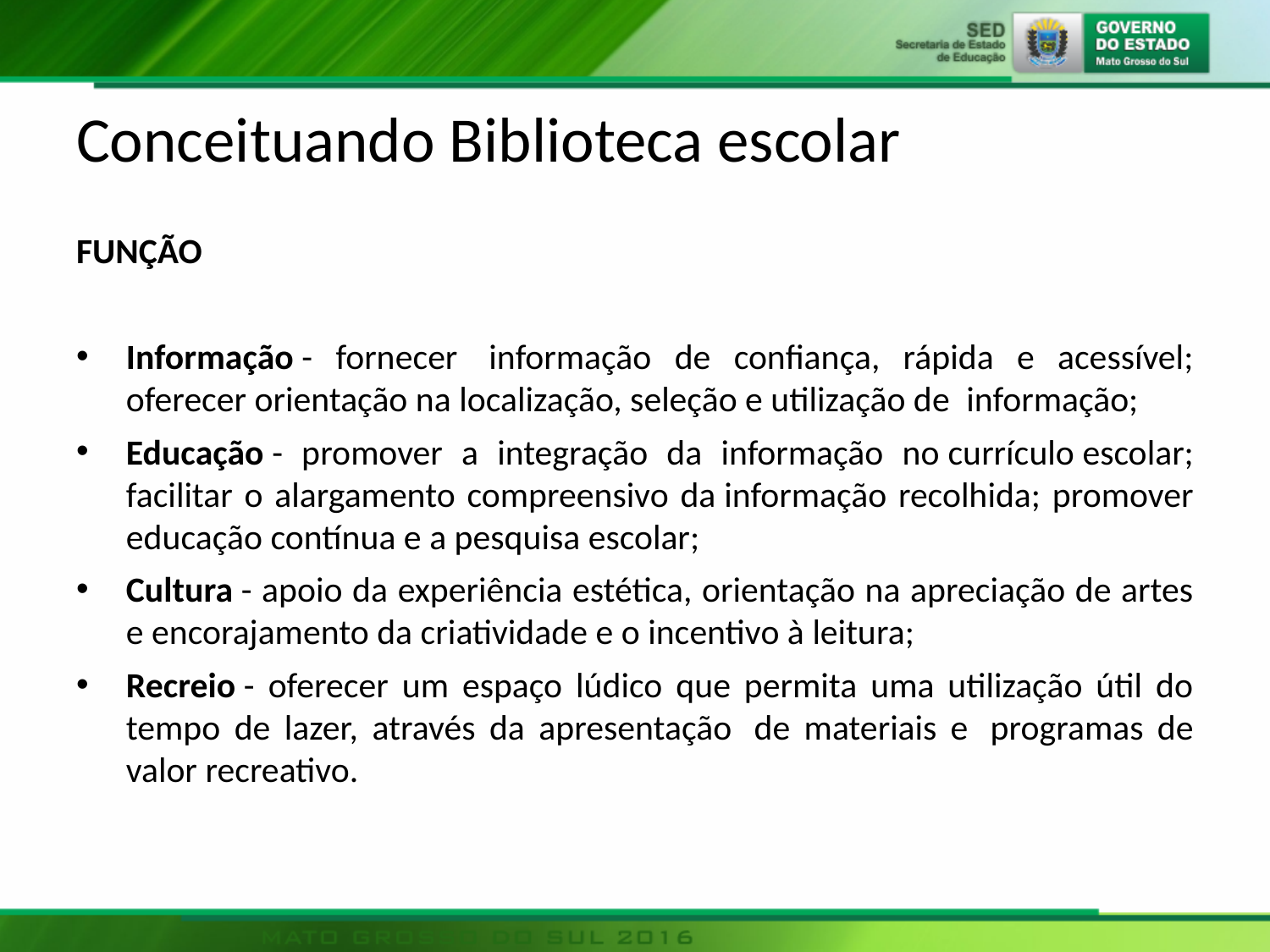

# Conceituando Biblioteca escolar
FUNÇÃO

Informação - fornecer  informação de confiança, rápida e acessível; oferecer orientação na localização, seleção e utilização de  informação;
Educação - promover a integração da informação no currículo escolar; facilitar o alargamento compreensivo da informação recolhida; promover educação contínua e a pesquisa escolar;
Cultura - apoio da experiência estética, orientação na apreciação de artes e encorajamento da criatividade e o incentivo à leitura;
Recreio - oferecer um espaço lúdico que permita uma utilização útil do tempo de lazer, através da apresentação  de materiais e  programas de valor recreativo.